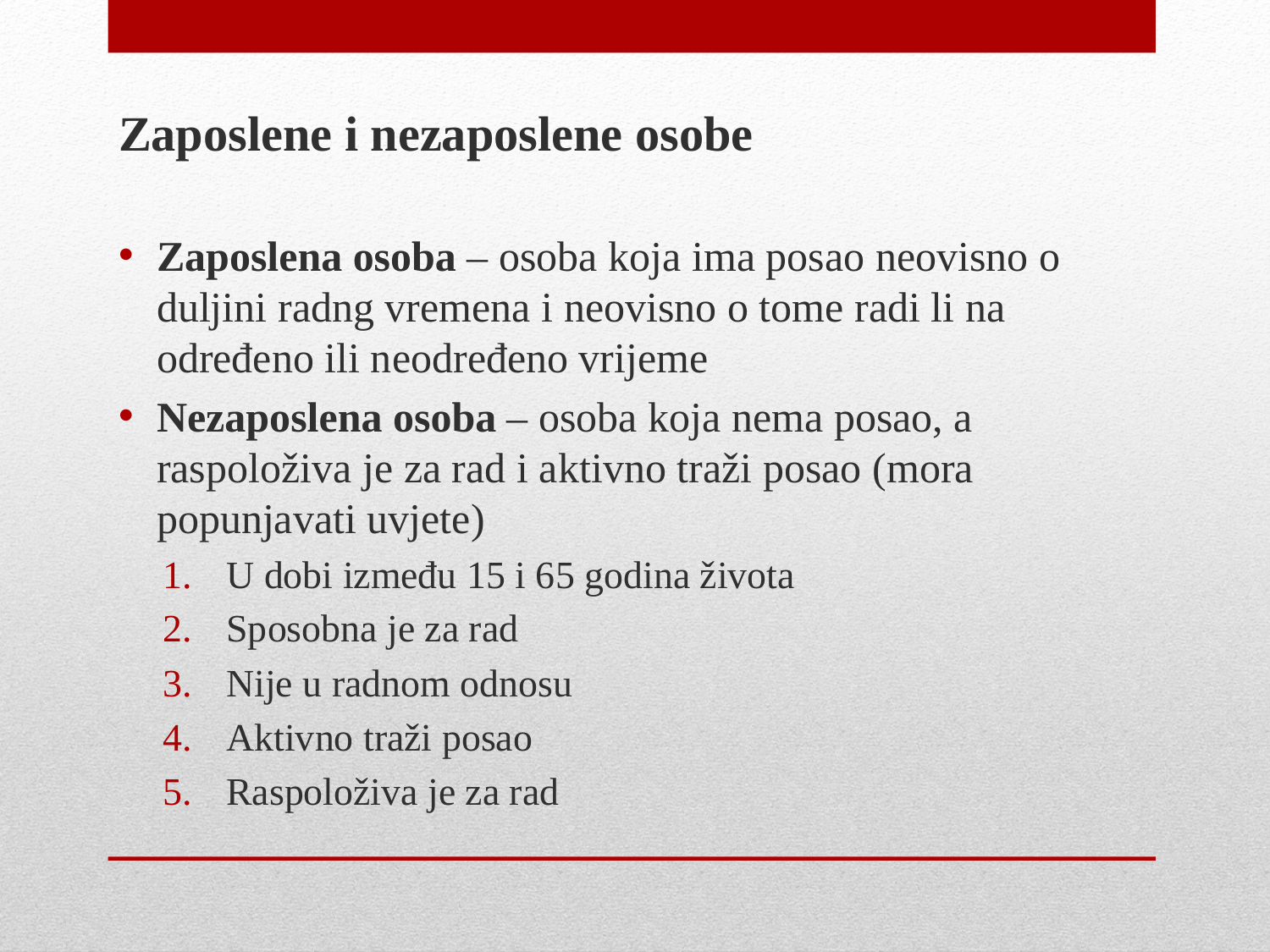

Zaposlene i nezaposlene osobe

Zaposlena osoba – osoba koja ima posao neovisno o duljini radng vremena i neovisno o tome radi li na određeno ili neodređeno vrijeme
Nezaposlena osoba – osoba koja nema posao, a raspoloživa je za rad i aktivno traži posao (mora popunjavati uvjete)
U dobi između 15 i 65 godina života
Sposobna je za rad
Nije u radnom odnosu
Aktivno traži posao
Raspoloživa je za rad